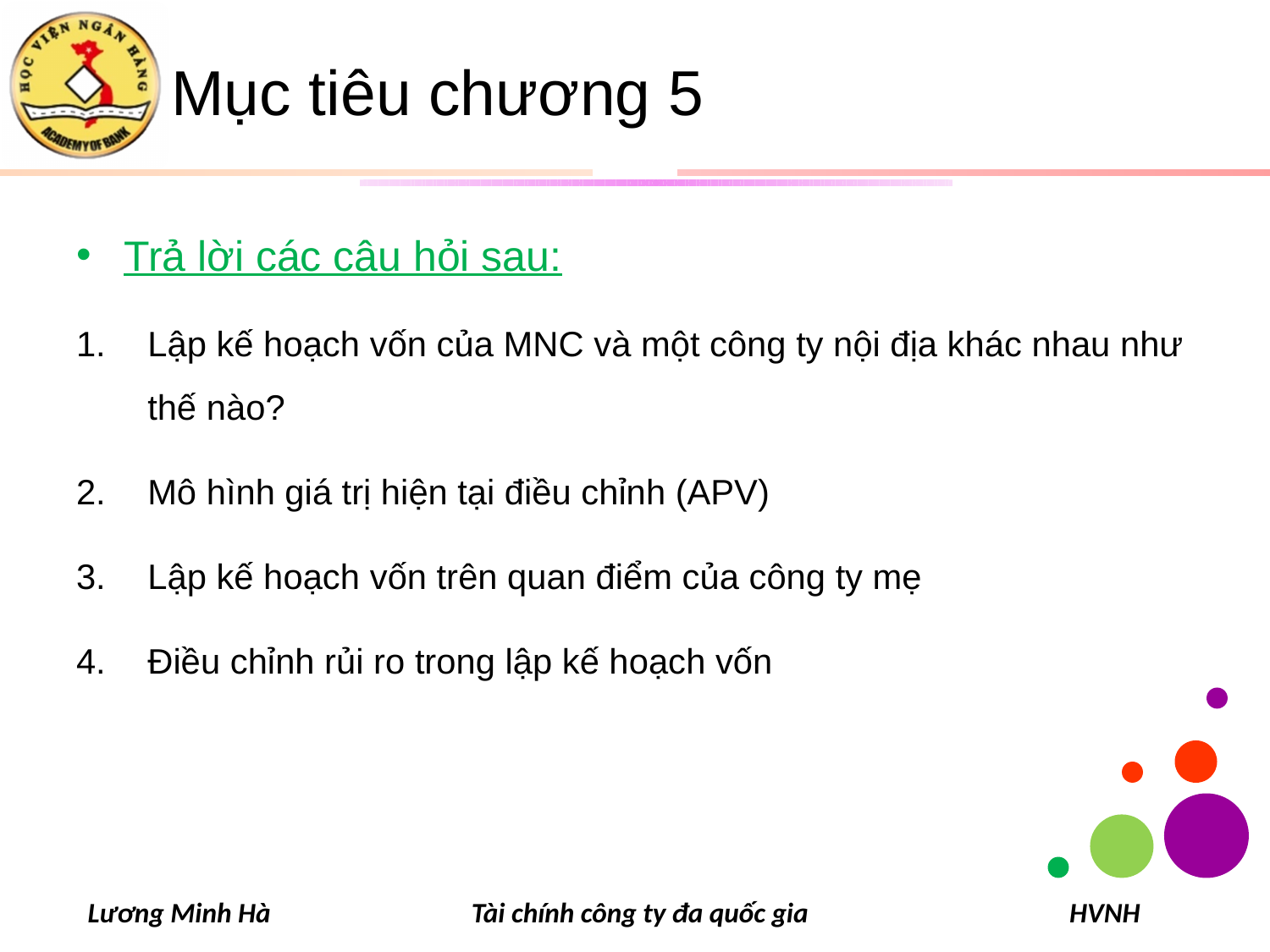

# Mục tiêu chương 5
Trả lời các câu hỏi sau:
Lập kế hoạch vốn của MNC và một công ty nội địa khác nhau như thế nào?
Mô hình giá trị hiện tại điều chỉnh (APV)
Lập kế hoạch vốn trên quan điểm của công ty mẹ
Điều chỉnh rủi ro trong lập kế hoạch vốn